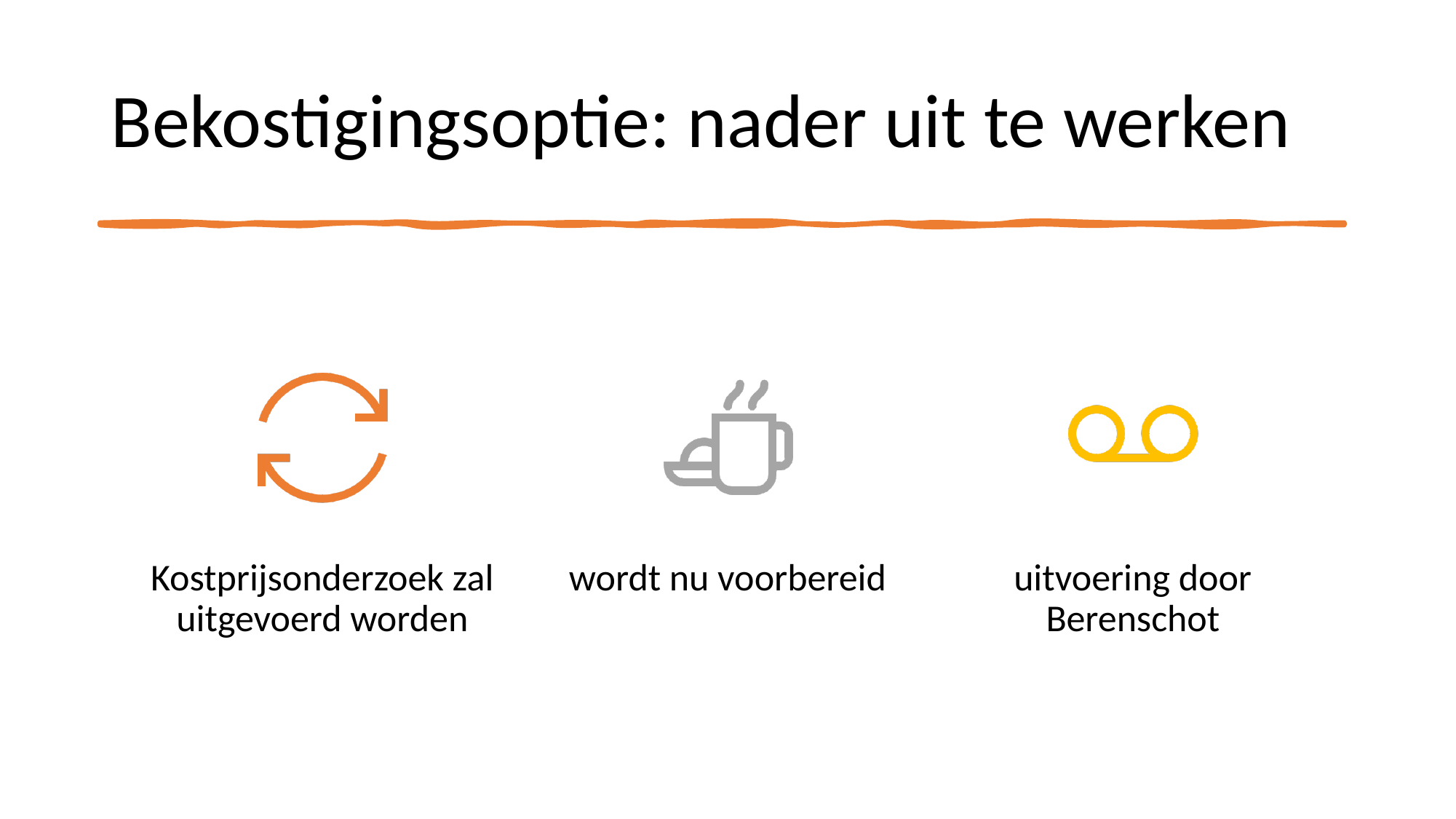

# Bekostigingsoptie: nader uit te werken

Kostprijsonderzoek zal uitgevoerd worden
wordt nu voorbereid
uitvoering door Berenschot